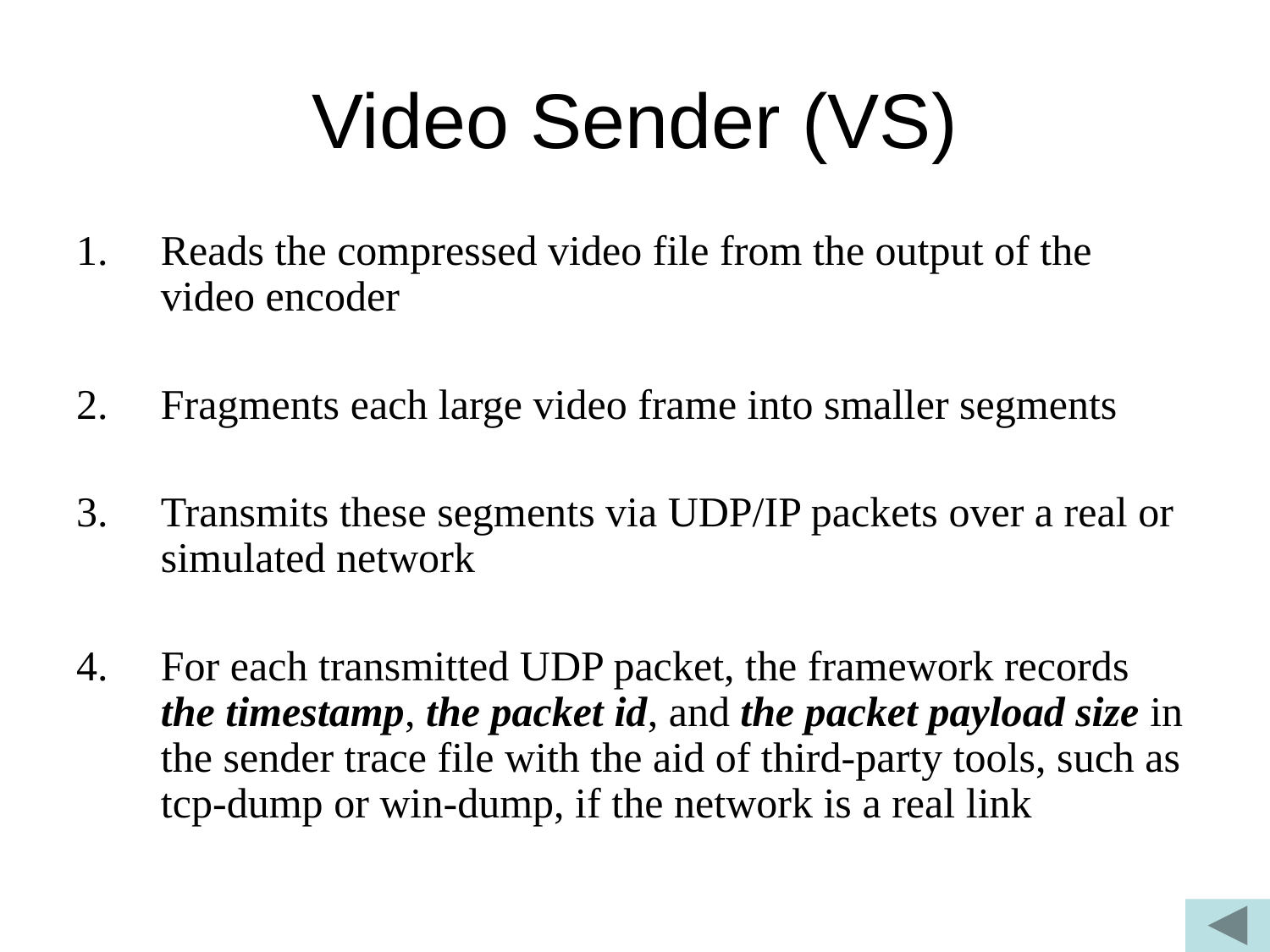

# Video Sender (VS)
Reads the compressed video file from the output of the video encoder

Fragments each large video frame into smaller segments

Transmits these segments via UDP/IP packets over a real or simulated network

For each transmitted UDP packet, the framework records the timestamp, the packet id, and the packet payload size in the sender trace file with the aid of third-party tools, such as tcp-dump or win-dump, if the network is a real link